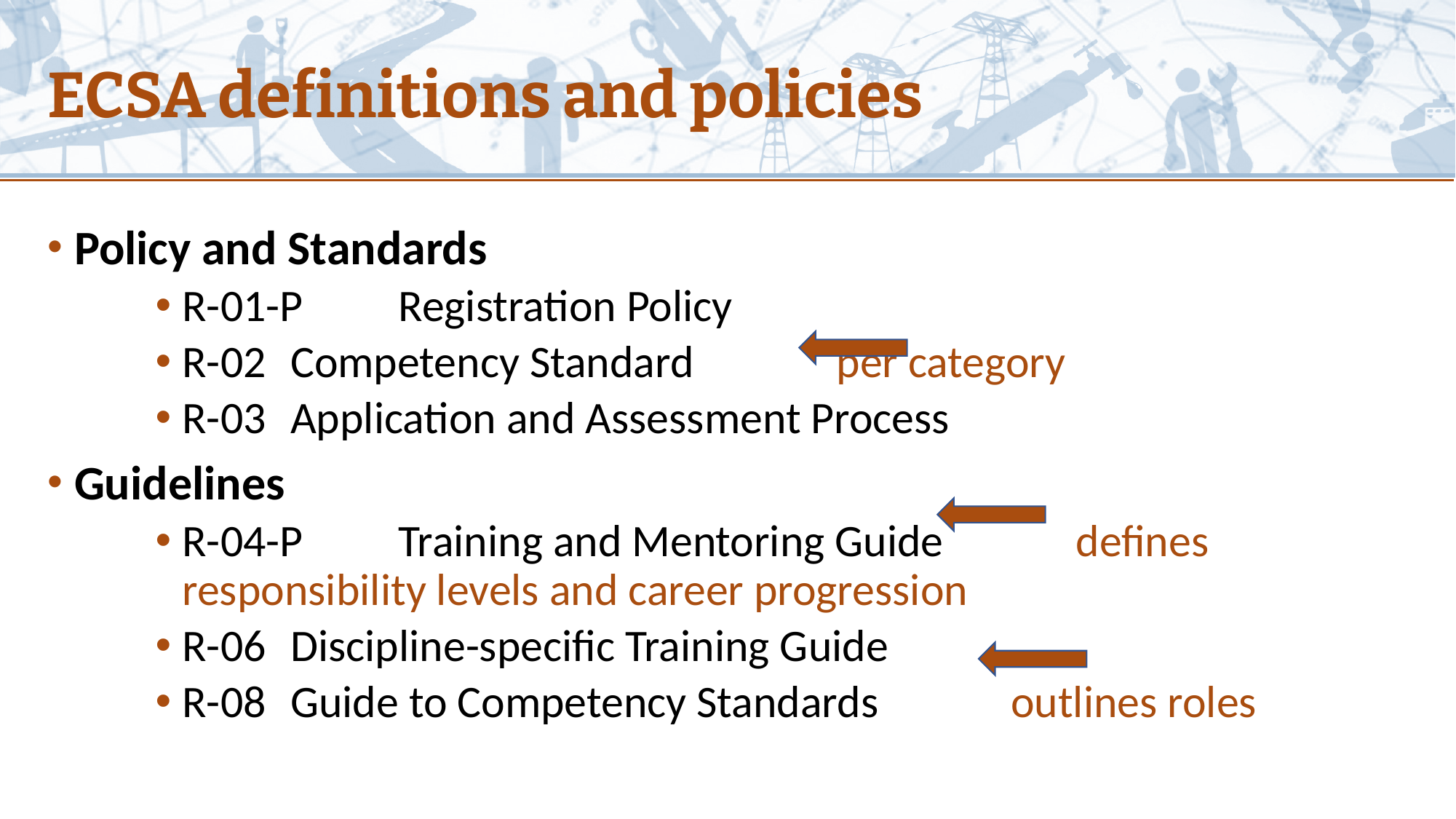

# ECSA definitions and policies
Policy and Standards
R-01-P 	Registration Policy
R-02 	Competency Standard              per category
R-03 	Application and Assessment Process
Guidelines
R-04-P 	Training and Mentoring Guide             defines 				responsibility levels and career progression
R-06 	Discipline-specific Training Guide
R-08 	Guide to Competency Standards             outlines roles